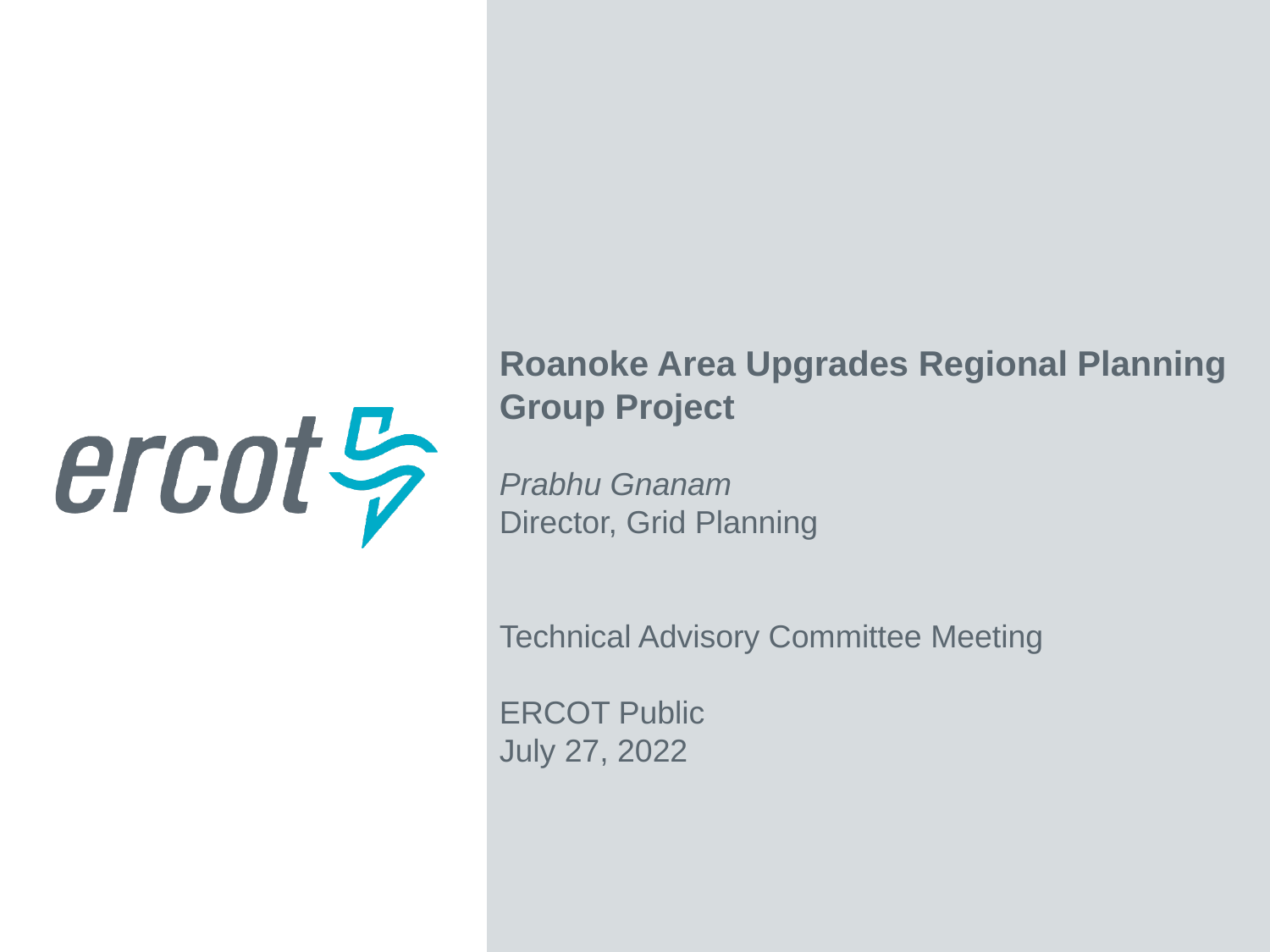

Roanoke Area Upgrades Regional Planning Group Project

Prabhu Gnanam
Director, Grid Planning

Technical Advisory Committee Meeting

ERCOT Public
July 27, 2022